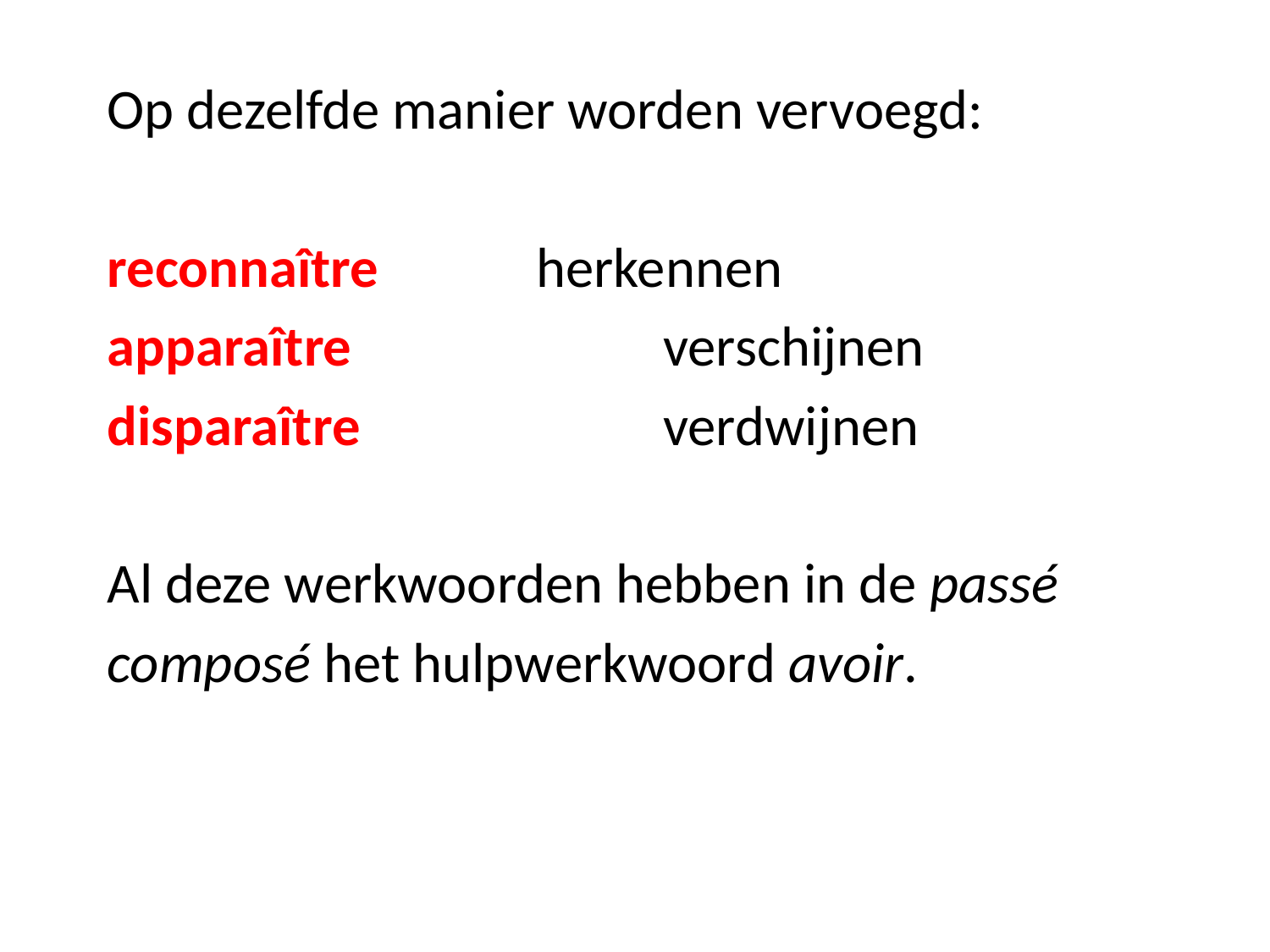

Op dezelfde manier worden vervoegd:

reconnaître		herkennen
apparaître			verschijnen
disparaître			verdwijnen

Al deze werkwoorden hebben in de passé
composé het hulpwerkwoord avoir.